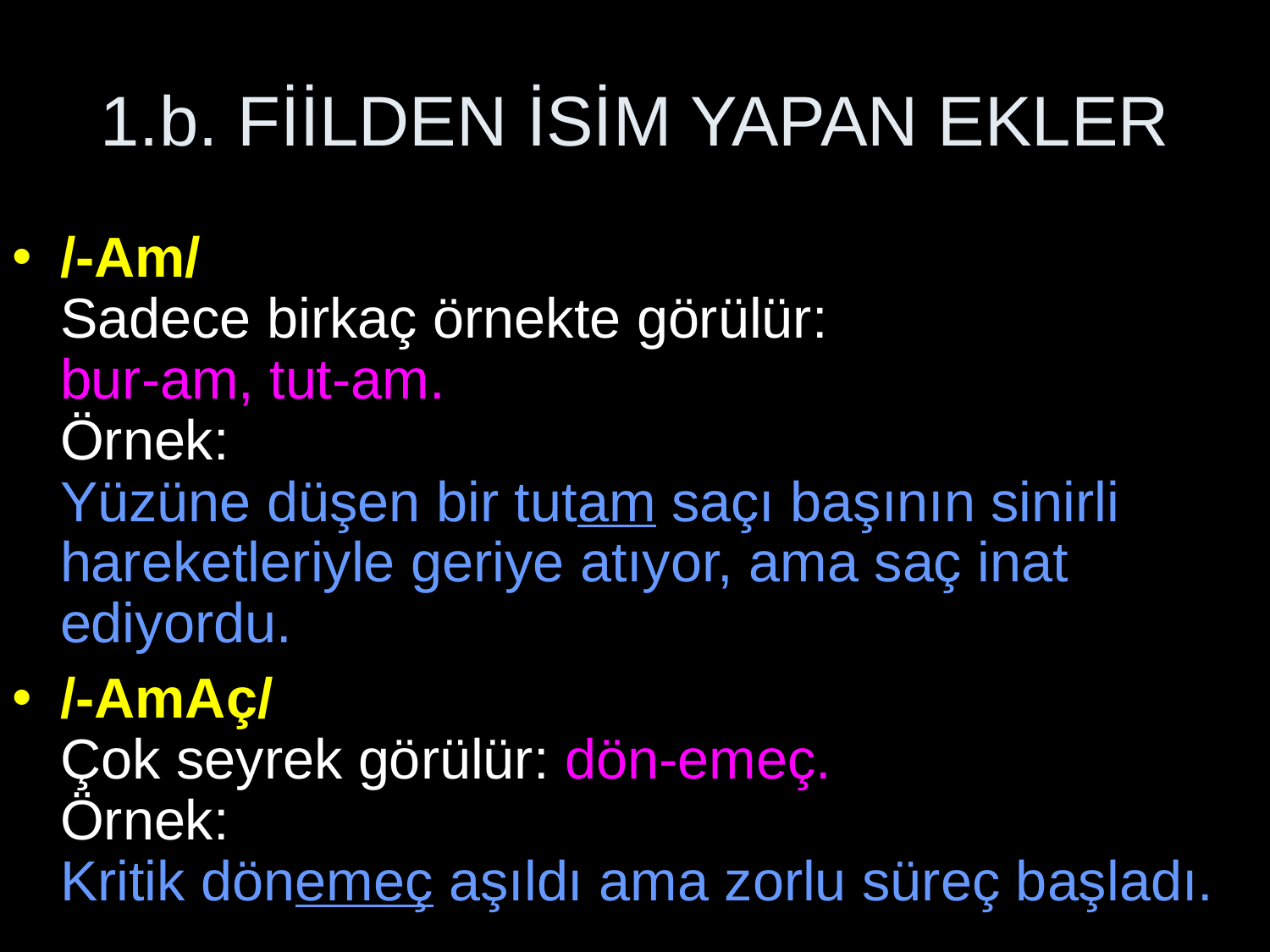

# 1.b. FİİLDEN İSİM YAPAN EKLER
/-Am/
Sadece birkaç örnekte görülür:
bur-am, tut-am.
Örnek:
Yüzüne düşen bir tutam saçı başının sinirli hareketleriyle geriye atıyor, ama saç inat ediyordu.
/-AmAç/
Çok seyrek görülür: dön-emeç.
Örnek:
Kritik dönemeç aşıldı ama zorlu süreç başladı.